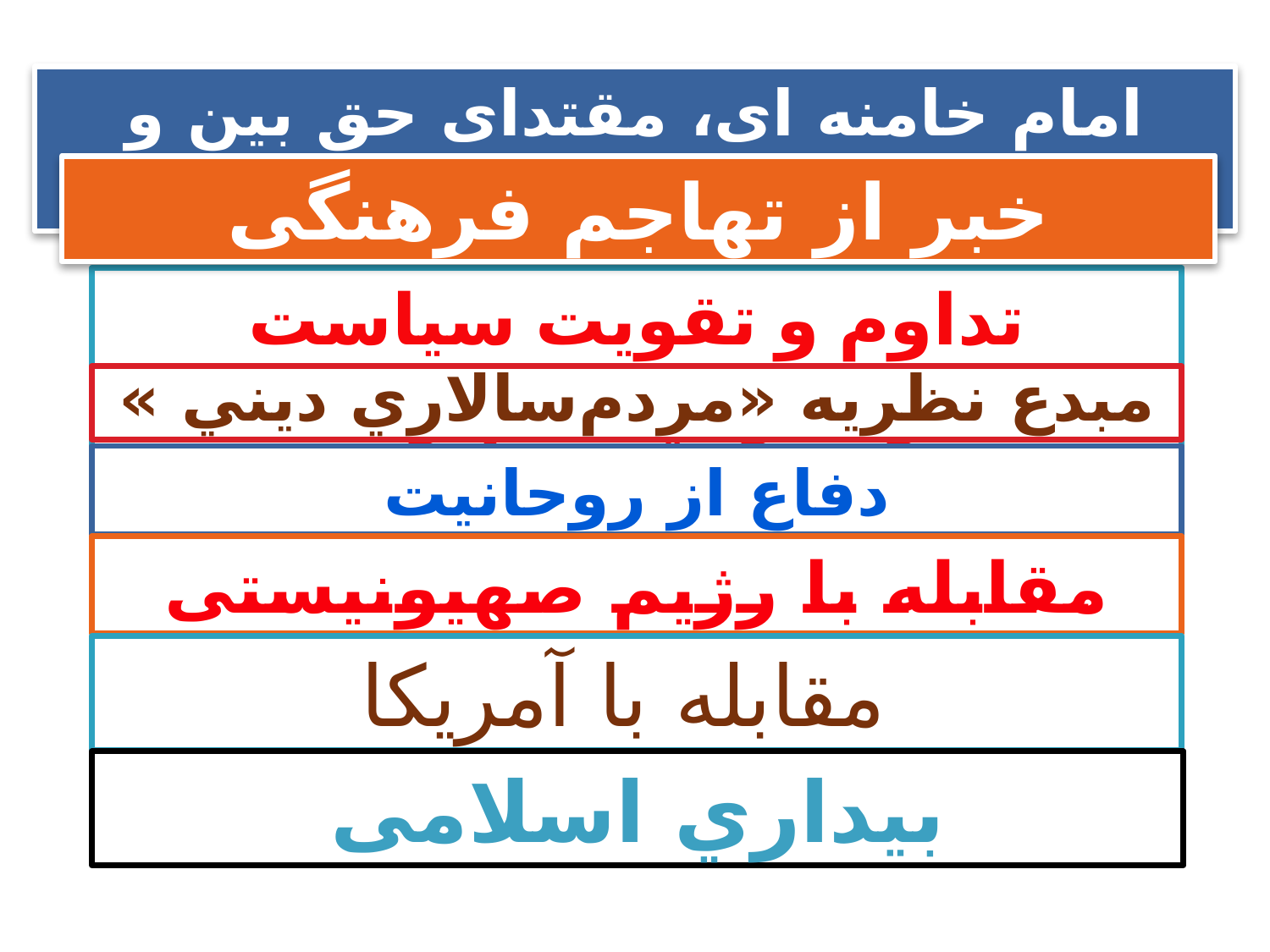

امام خامنه ای، مقتدای حق بین و مقتدر حق شناس
خبر از تهاجم فرهنگی
تداوم و تقويت سياست راهبردي امام(ره)
مبدع نظريه «مردم‌سالاري ديني »
دفاع از روحانیت
مقابله با رژیم صهیونیستی
مقابله با آمریکا
بیداري اسلامی